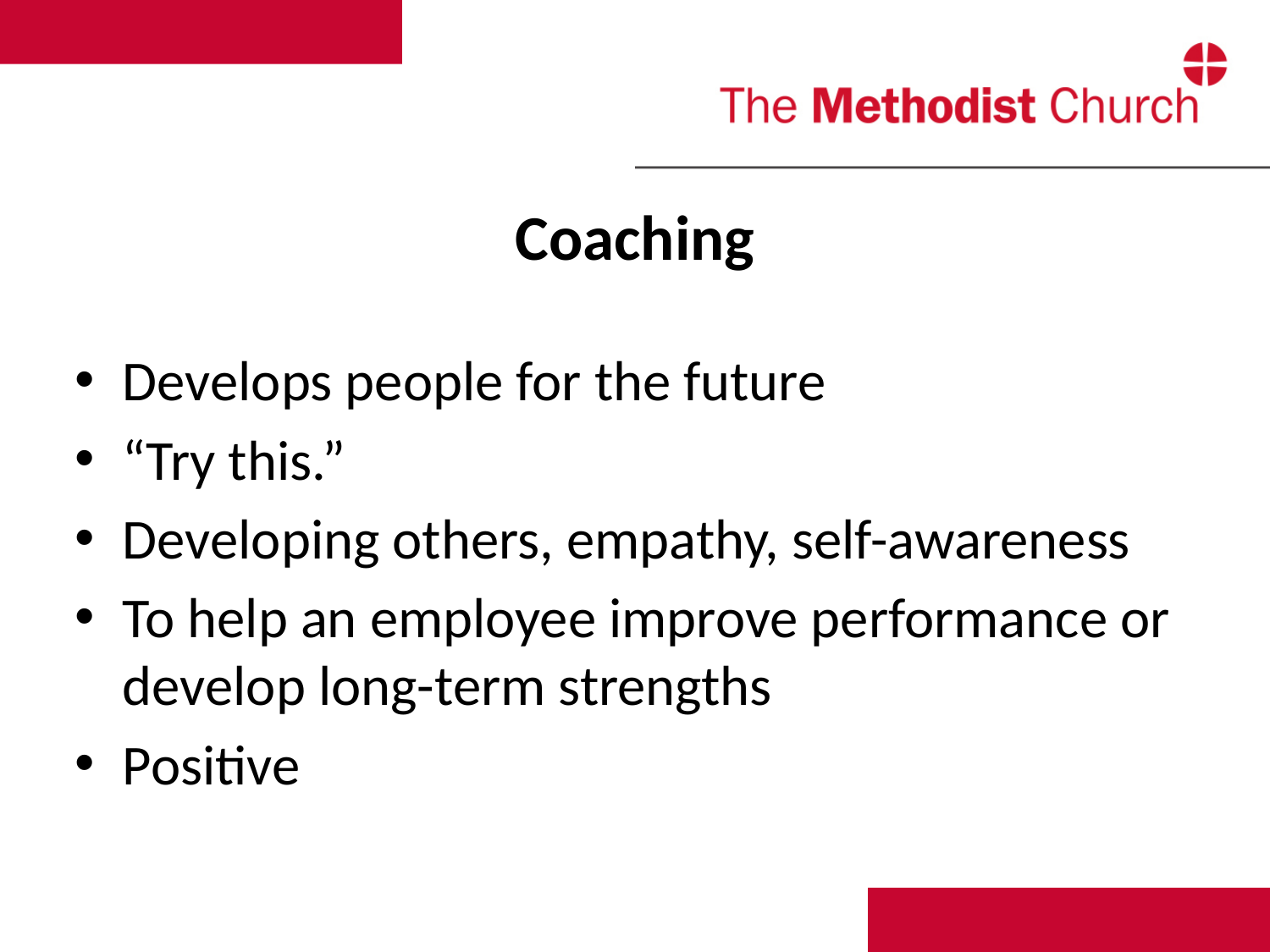

# Coaching
Develops people for the future
“Try this.”
Developing others, empathy, self-awareness
To help an employee improve performance or develop long-term strengths
Positive